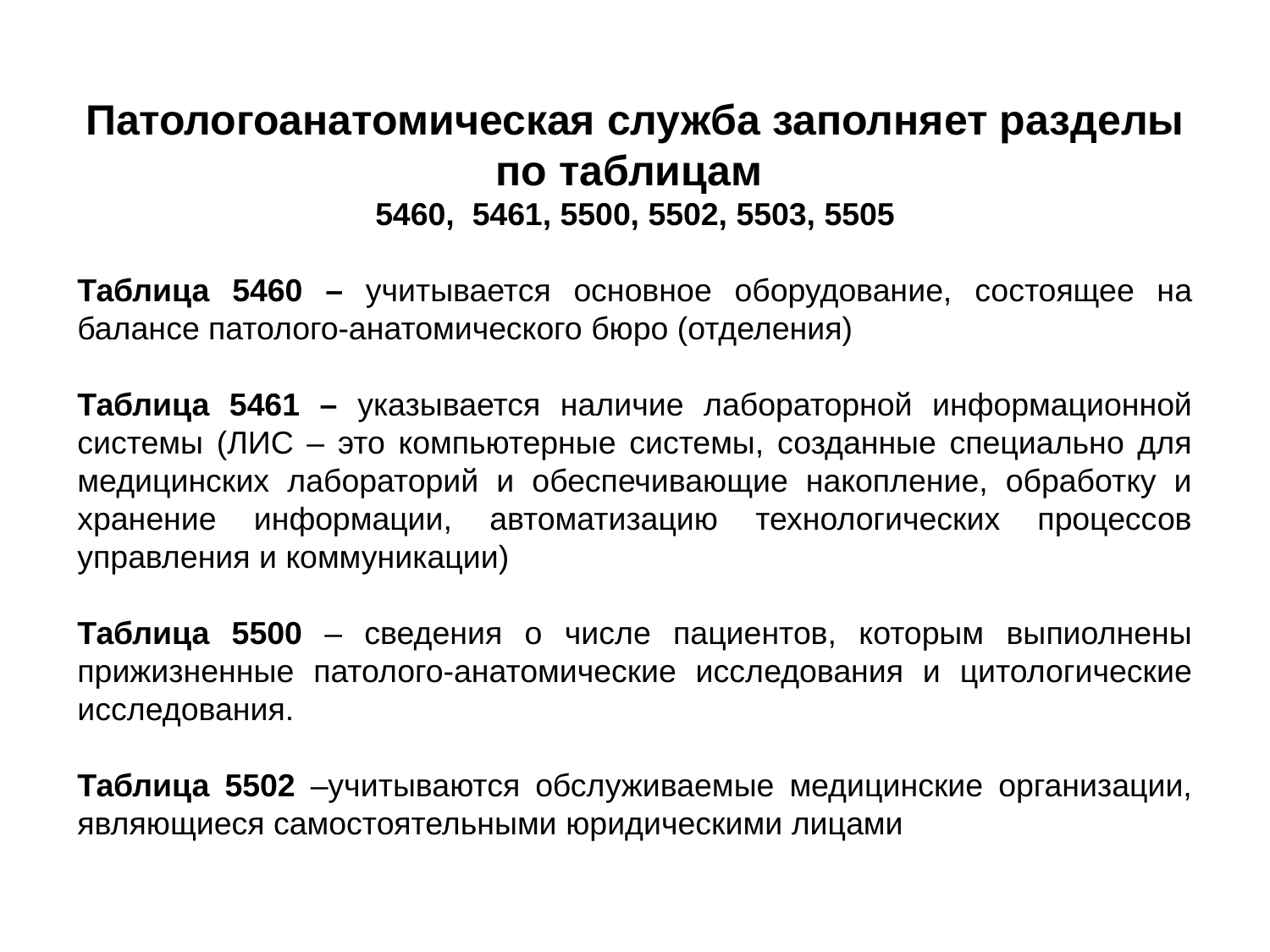

Патологоанатомическая служба заполняет разделы по таблицам
5460,  5461, 5500, 5502, 5503, 5505

Таблица 5460 – учитывается основное оборудование, состоящее на балансе патолого-анатомического бюро (отделения)

Таблица 5461 – указывается наличие лабораторной информационной системы (ЛИС – это компьютерные системы, созданные специально для медицинских лабораторий и обеспечивающие накопление, обработку и хранение информации, автоматизацию технологических процессов управления и коммуникации)

Таблица 5500 – сведения о числе пациентов, которым выпиолнены прижизненные патолого-анатомические исследования и цитологические исследования.

Таблица 5502 –учитываются обслуживаемые медицинские организации, являющиеся самостоятельными юридическими лицами